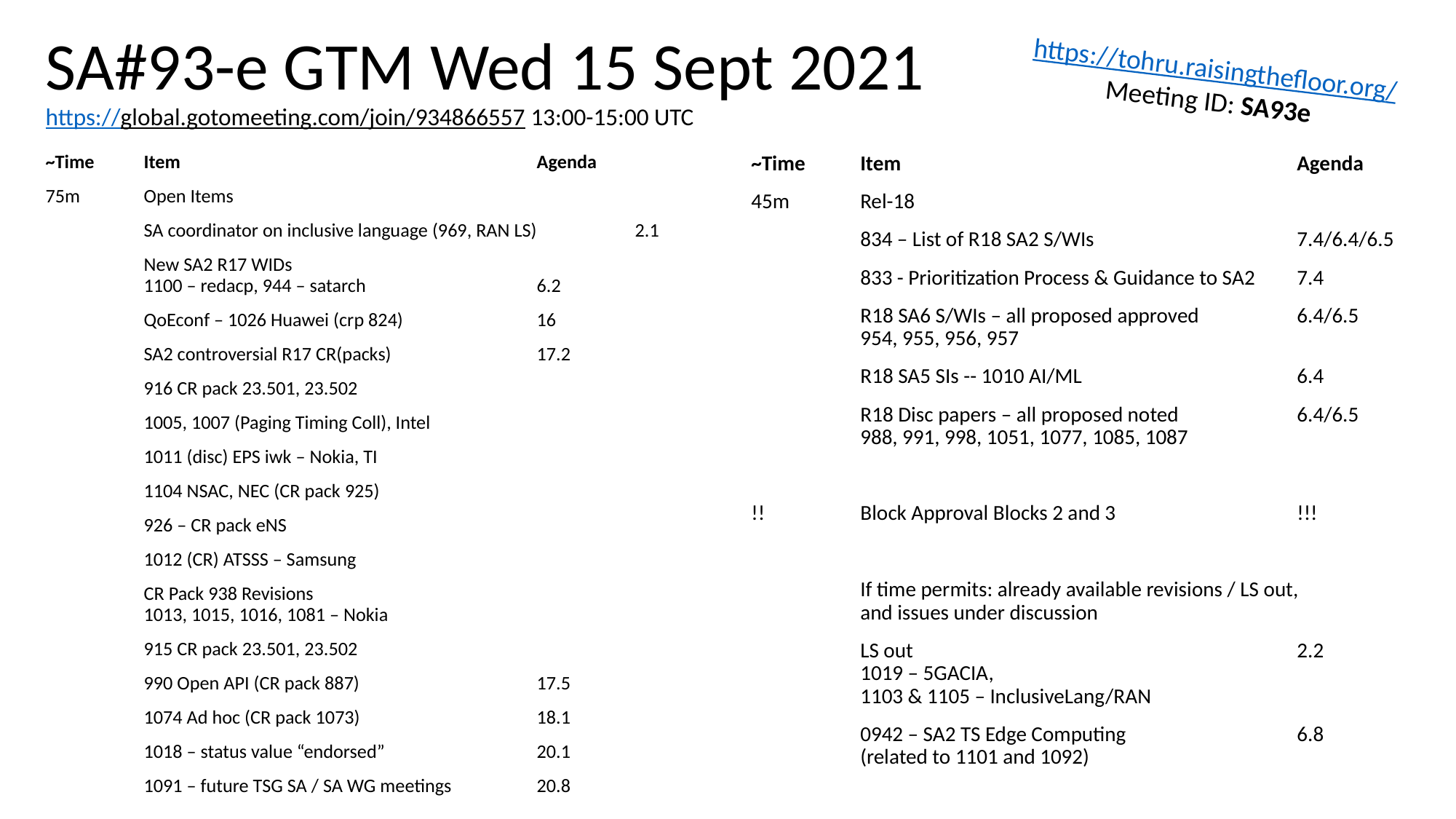

# SA#93-e GTM Wed 15 Sept 2021 https://global.gotomeeting.com/join/934866557 13:00-15:00 UTC
https://tohru.raisingthefloor.org/
Meeting ID: SA93e
~Time	Item				Agenda
75m 	Open Items
	SA coordinator on inclusive language (969, RAN LS)	2.1
	New SA2 R17 WIDs
	1100 – redacp, 944 – satarch		6.2
	QoEconf – 1026 Huawei (crp 824)		16
	SA2 controversial R17 CR(packs)		17.2
	916 CR pack 23.501, 23.502
	1005, 1007 (Paging Timing Coll), Intel
	1011 (disc) EPS iwk – Nokia, TI
	1104 NSAC, NEC (CR pack 925)
	926 – CR pack eNS
	1012 (CR) ATSSS – Samsung
	CR Pack 938 Revisions
	1013, 1015, 1016, 1081 – Nokia
	915 CR pack 23.501, 23.502
	990 Open API (CR pack 887)		17.5
	1074 Ad hoc (CR pack 1073)		18.1
	1018 – status value “endorsed”		20.1
	1091 – future TSG SA / SA WG meetings	20.8

~Time	Item				Agenda
45m 	Rel-18
	834 – List of R18 SA2 S/WIs		7.4/6.4/6.5
	833 - Prioritization Process & Guidance to SA2	7.4
	R18 SA6 S/WIs – all proposed approved	6.4/6.5
	954, 955, 956, 957
	R18 SA5 SIs -- 1010 AI/ML		6.4
	R18 Disc papers – all proposed noted		6.4/6.5
	988, 991, 998, 1051, 1077, 1085, 1087

!!	Block Approval Blocks 2 and 3 		!!!

	If time permits: already available revisions / LS out,
	and issues under discussion
	LS out				2.2
	1019 – 5GACIA,
	1103 & 1105 – InclusiveLang/RAN
	0942 – SA2 TS Edge Computing		6.8
	(related to 1101 and 1092)